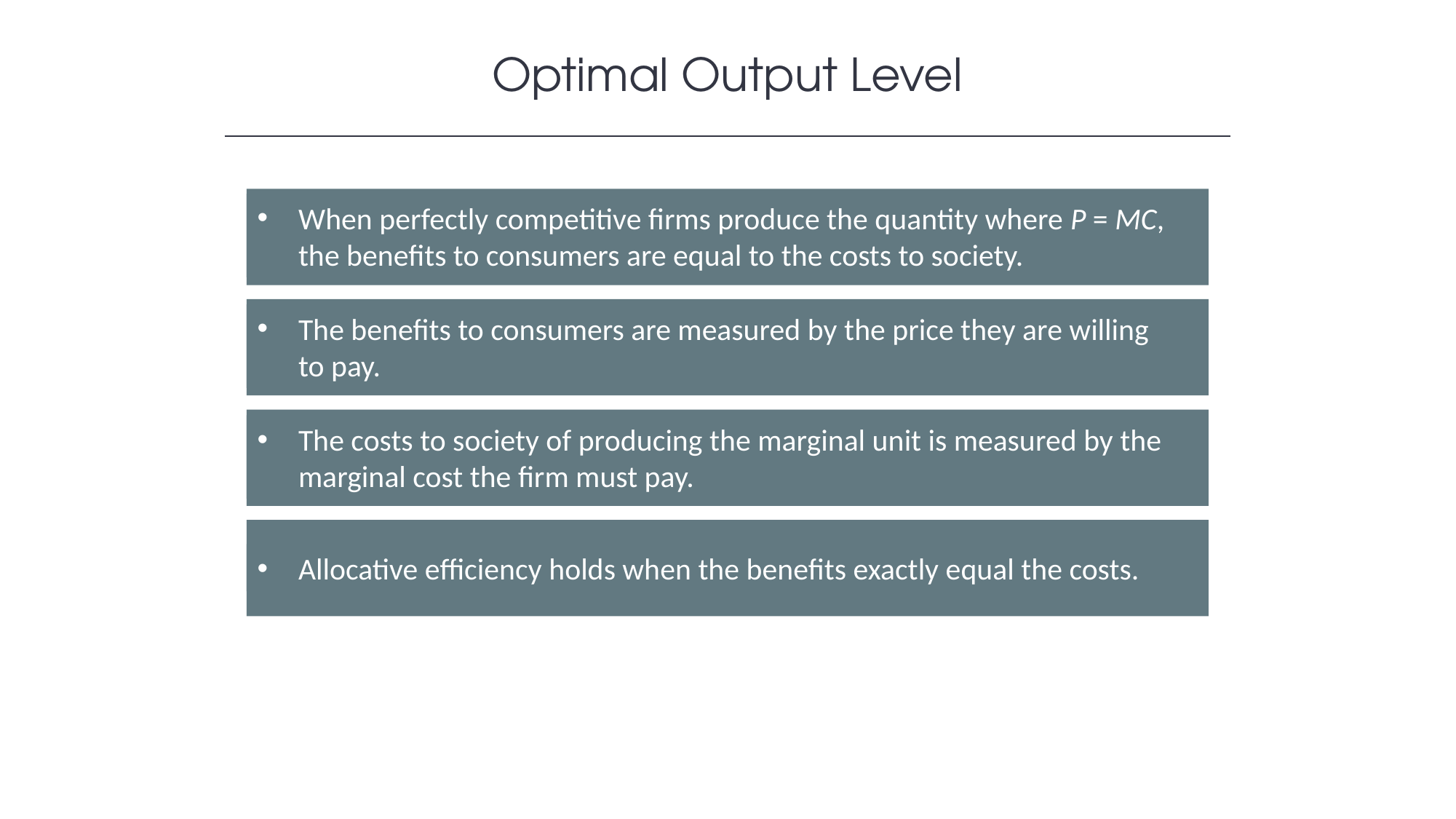

Optimal Output Level

When perfectly competitive firms produce the quantity where P = MC, the benefits to consumers are equal to the costs to society.

The benefits to consumers are measured by the price they are willing to pay.

The costs to society of producing the marginal unit is measured by the marginal cost the firm must pay.

Allocative efficiency holds when the benefits exactly equal the costs.